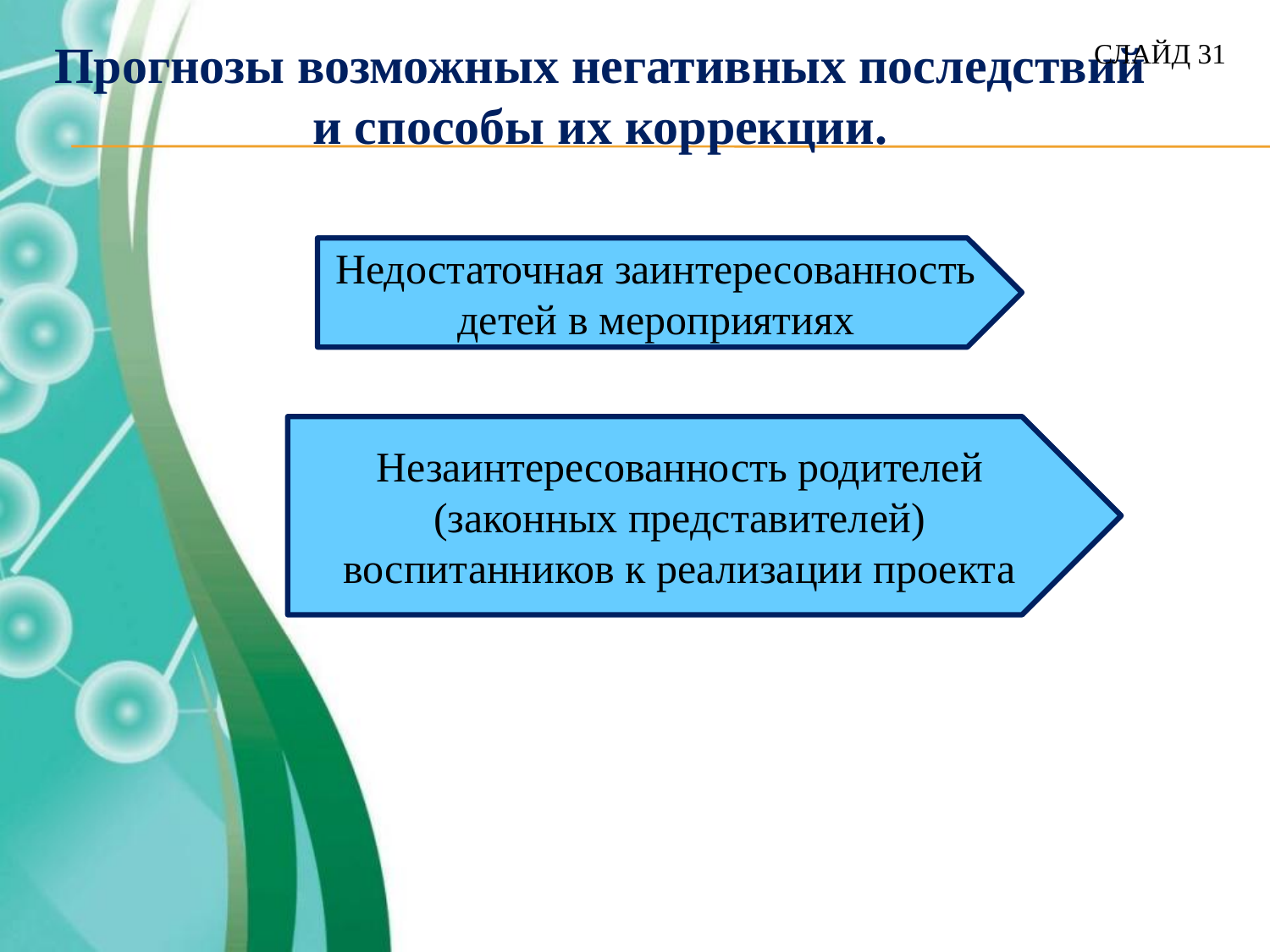

# Прогнозы возможных негативных последствий и способы их коррекции.
СЛАЙД 31
Недостаточная заинтересованность детей в мероприятиях
Незаинтересованность родителей (законных представителей) воспитанников к реализации проекта